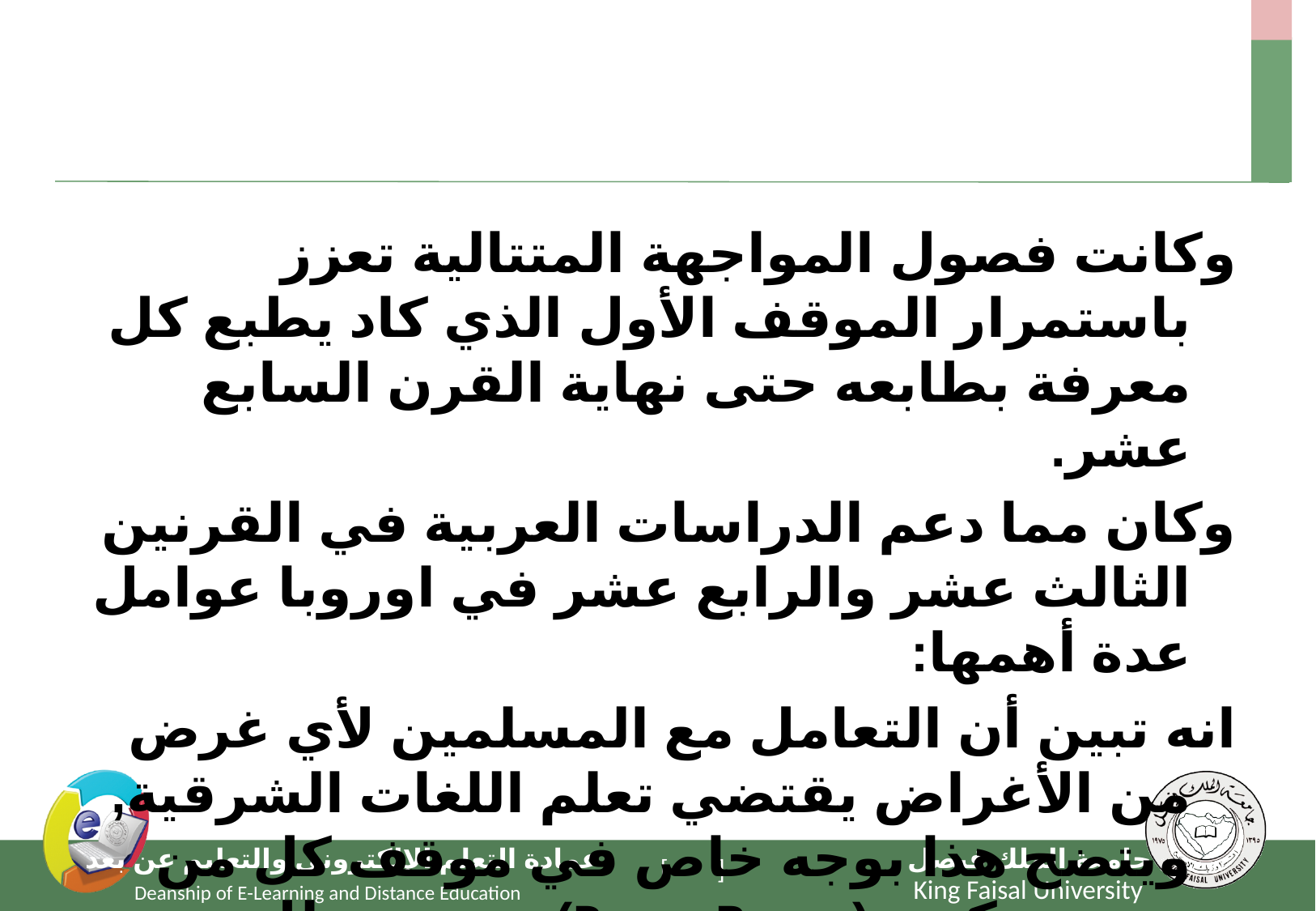

#
وكانت فصول المواجهة المتتالية تعزز باستمرار الموقف الأول الذي كاد يطبع كل معرفة بطابعه حتى نهاية القرن السابع عشر.
وكان مما دعم الدراسات العربية في القرنين الثالث عشر والرابع عشر في اوروبا عوامل عدة أهمها:
انه تبين أن التعامل مع المسلمين لأي غرض من الأغراض يقتضي تعلم اللغات الشرقية, ويتضح هذا بوجه خاص في موقف كل من روجر بيكون (Roger Bacon) وريموند لل، (Raymond Lull) وفي موافقة مجلس كنائس فيينا عام 1312م على إنشاء سلسلة من الكراسي للغات العربية واليونانية والعبرية والسريانية في جامعات باريس، وبولونية، وأفينيون، وسلمنقة، وغيرها للمساعدة على القيام بهذه المهمة.